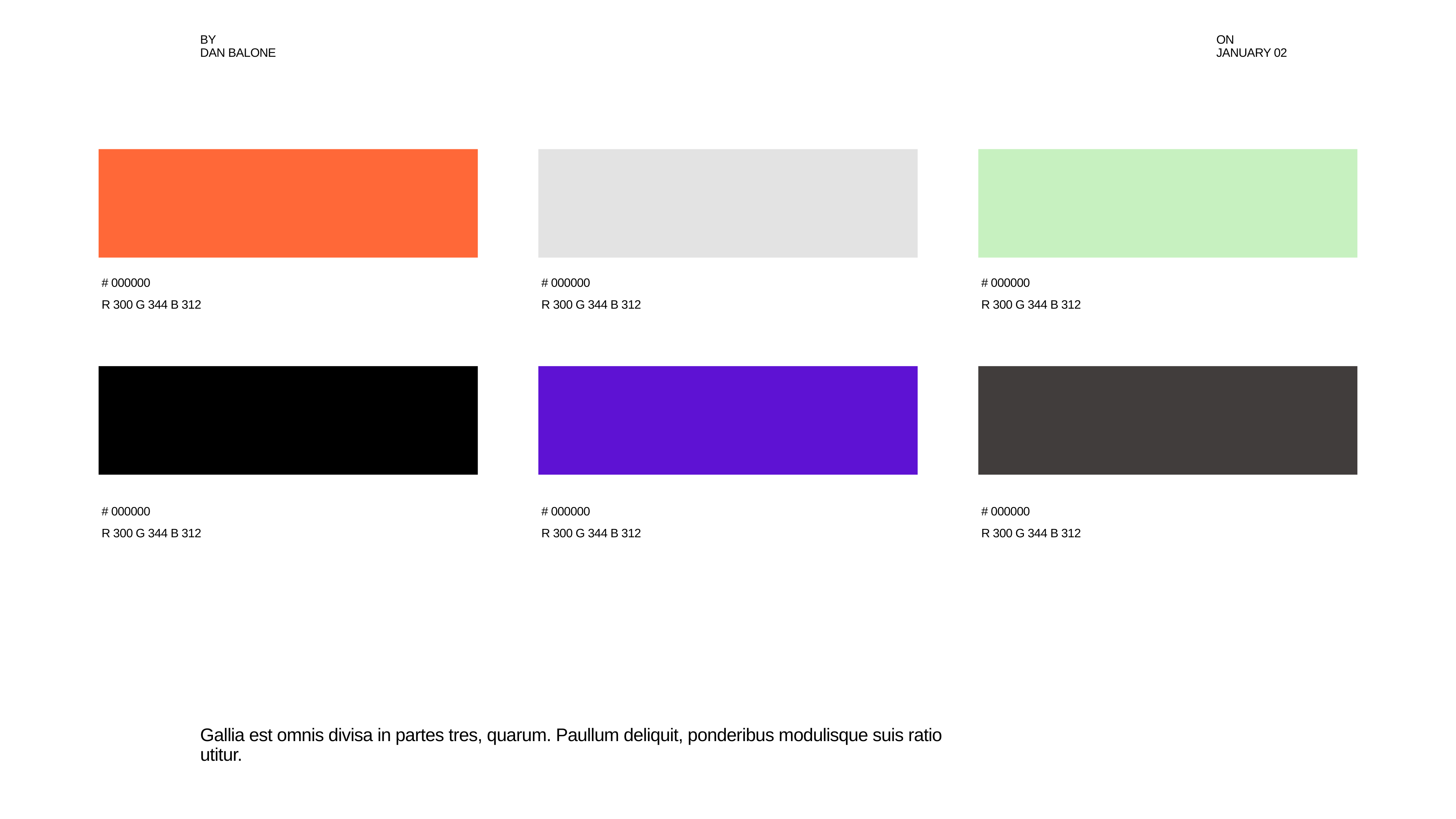

# 000000
# 000000
# 000000
R 300 G 344 B 312
R 300 G 344 B 312
R 300 G 344 B 312
# 000000
# 000000
# 000000
R 300 G 344 B 312
R 300 G 344 B 312
R 300 G 344 B 312